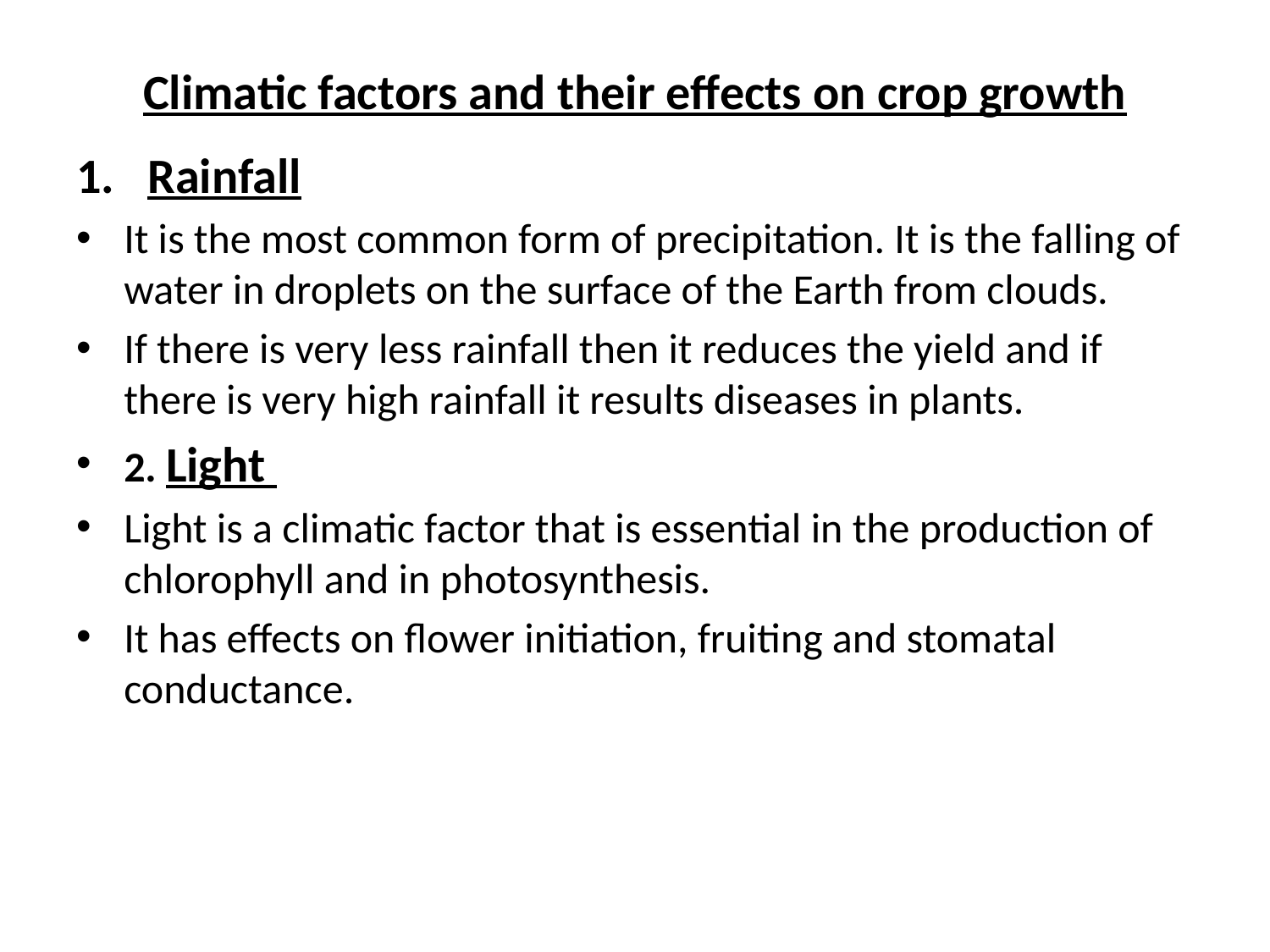

# Climatic factors and their effects on crop growth
Rainfall
It is the most common form of precipitation. It is the falling of water in droplets on the surface of the Earth from clouds.
If there is very less rainfall then it reduces the yield and if there is very high rainfall it results diseases in plants.
2. Light
Light is a climatic factor that is essential in the production of chlorophyll and in photosynthesis.
It has effects on flower initiation, fruiting and stomatal conductance.